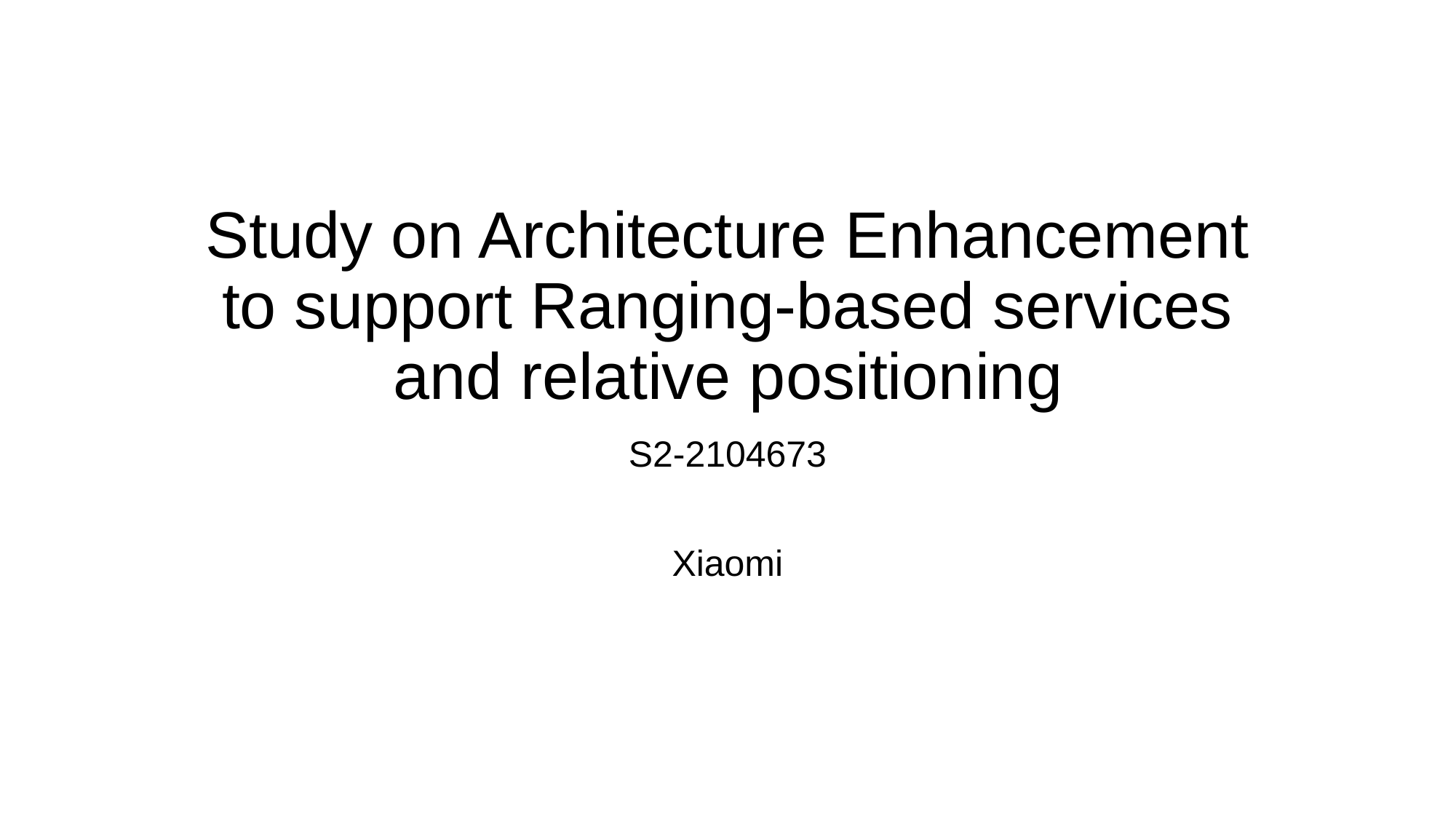

# Study on Architecture Enhancement to support Ranging-based services and relative positioning
S2-2104673

Xiaomi